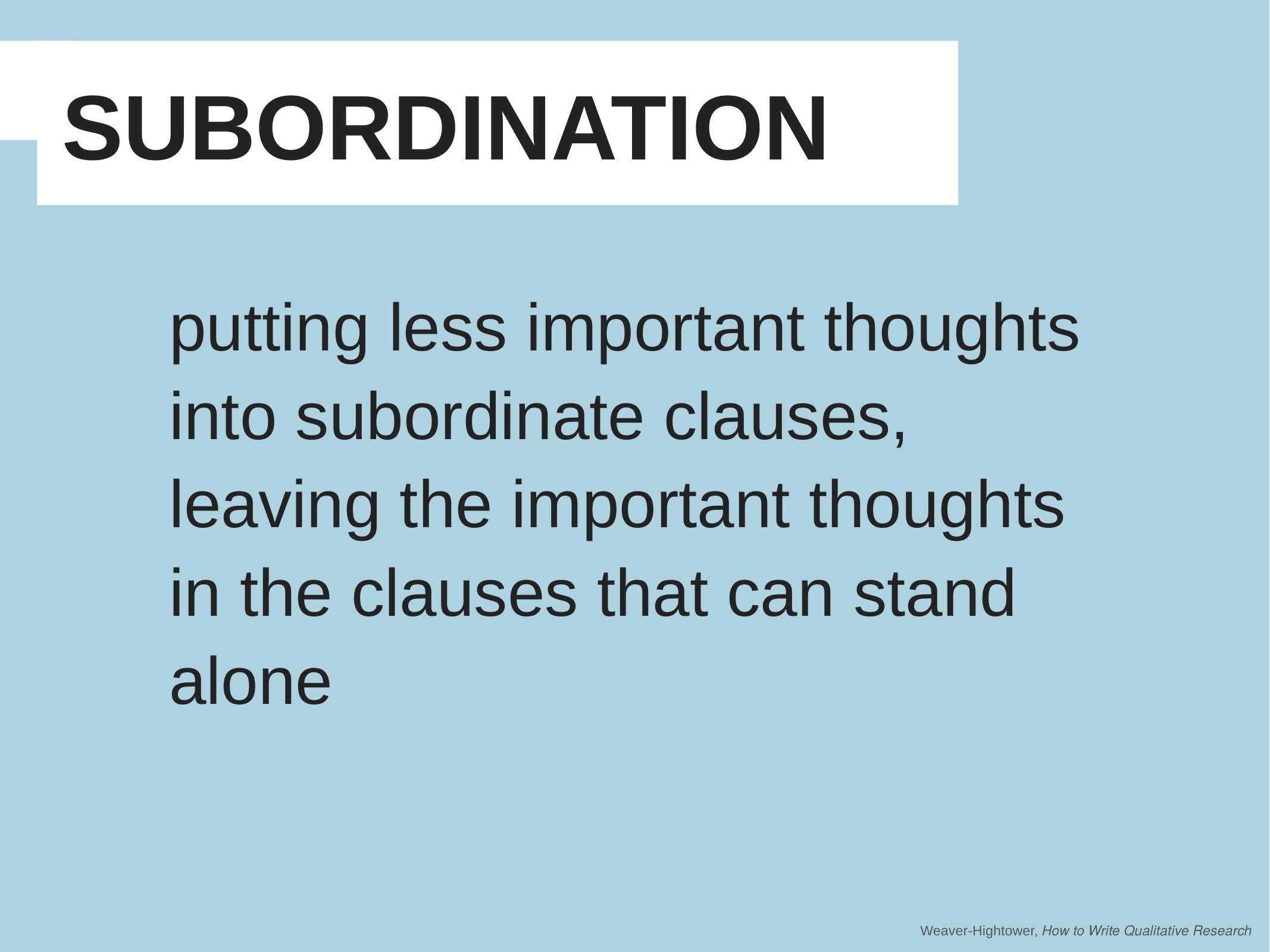

# Subordination
putting less important thoughts into subordinate clauses, leaving the important thoughts in the clauses that can stand alone